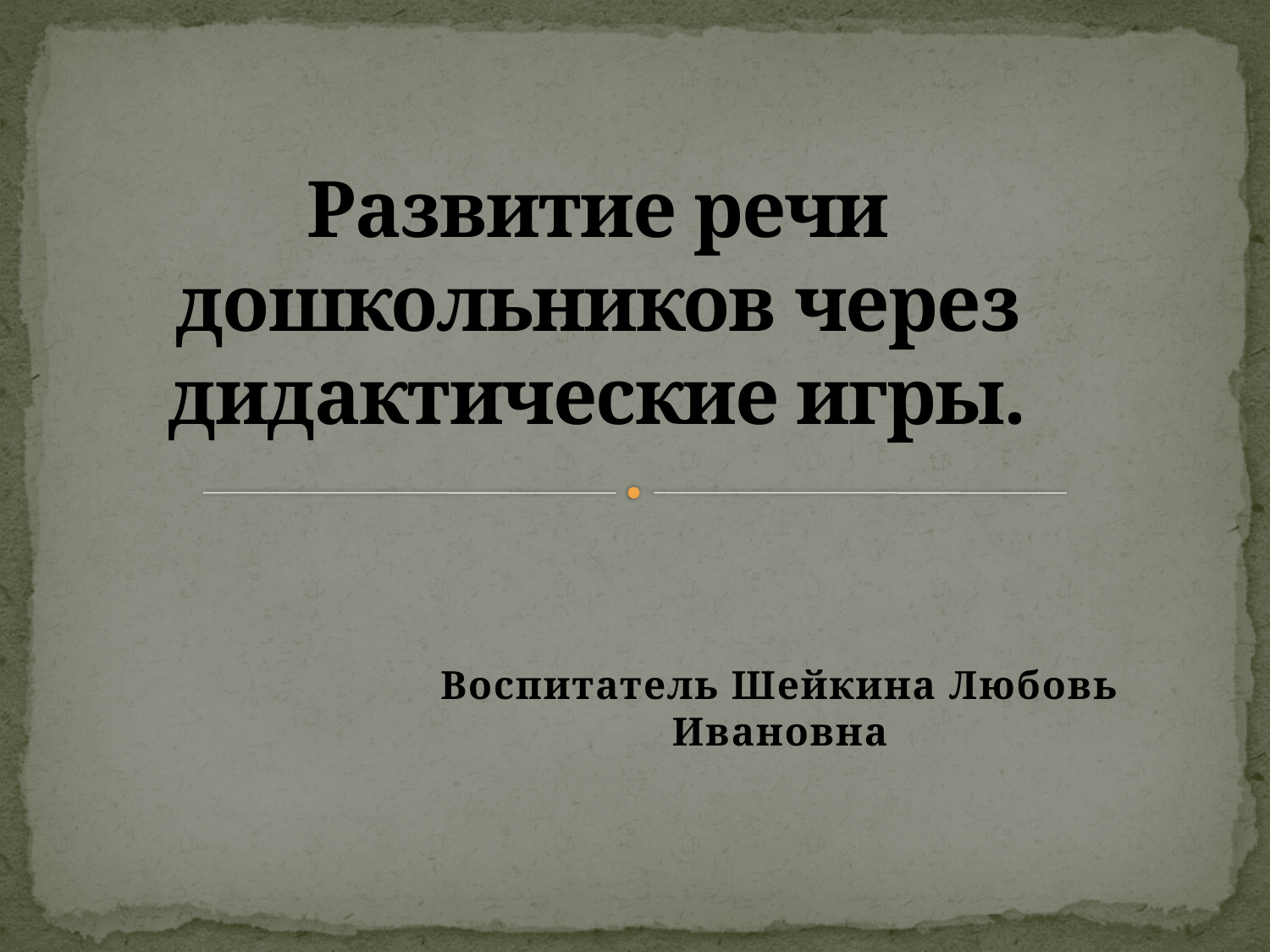

# Развитие речи дошкольников через дидактические игры.
Воспитатель Шейкина Любовь Ивановна